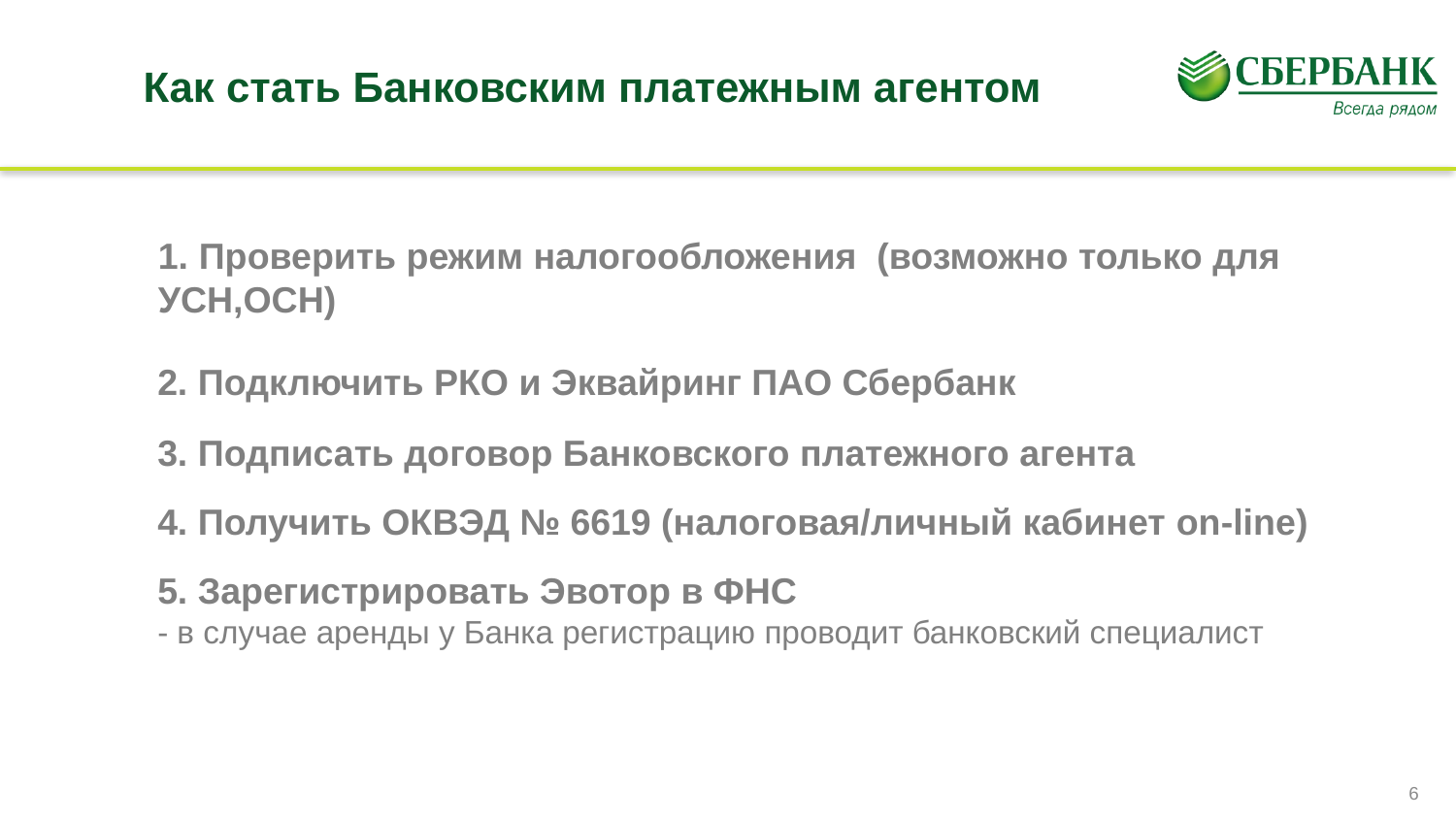

# Как стать Банковским платежным агентом
1. Проверить режим налогообложения  (возможно только для УСН,ОСН)
2. Подключить РКО и Эквайринг ПАО Сбербанк

3. Подписать договор Банковского платежного агента

4. Получить ОКВЭД № 6619 (налоговая/личный кабинет on-line)

5. Зарегистрировать Эвотор в ФНС
- в случае аренды у Банка регистрацию проводит банковский специалист
6